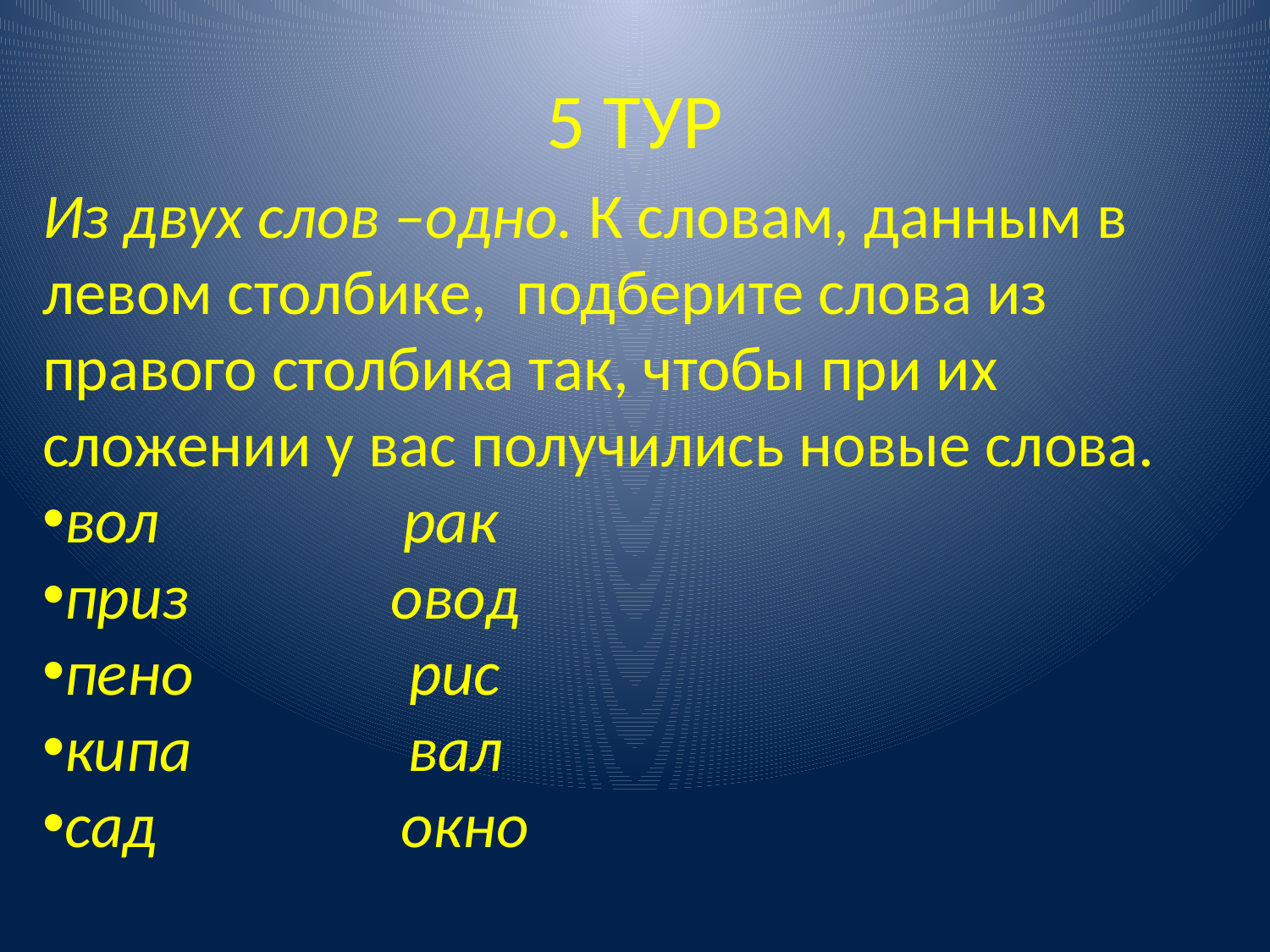

# 5 ТУР
Из двух слов –одно. К словам, данным в левом столбике,  подберите слова из правого столбика так, чтобы при их сложении у вас получились новые слова.
вол                 рак
приз              овод
пено               рис
кипа               вал
сад                 окно